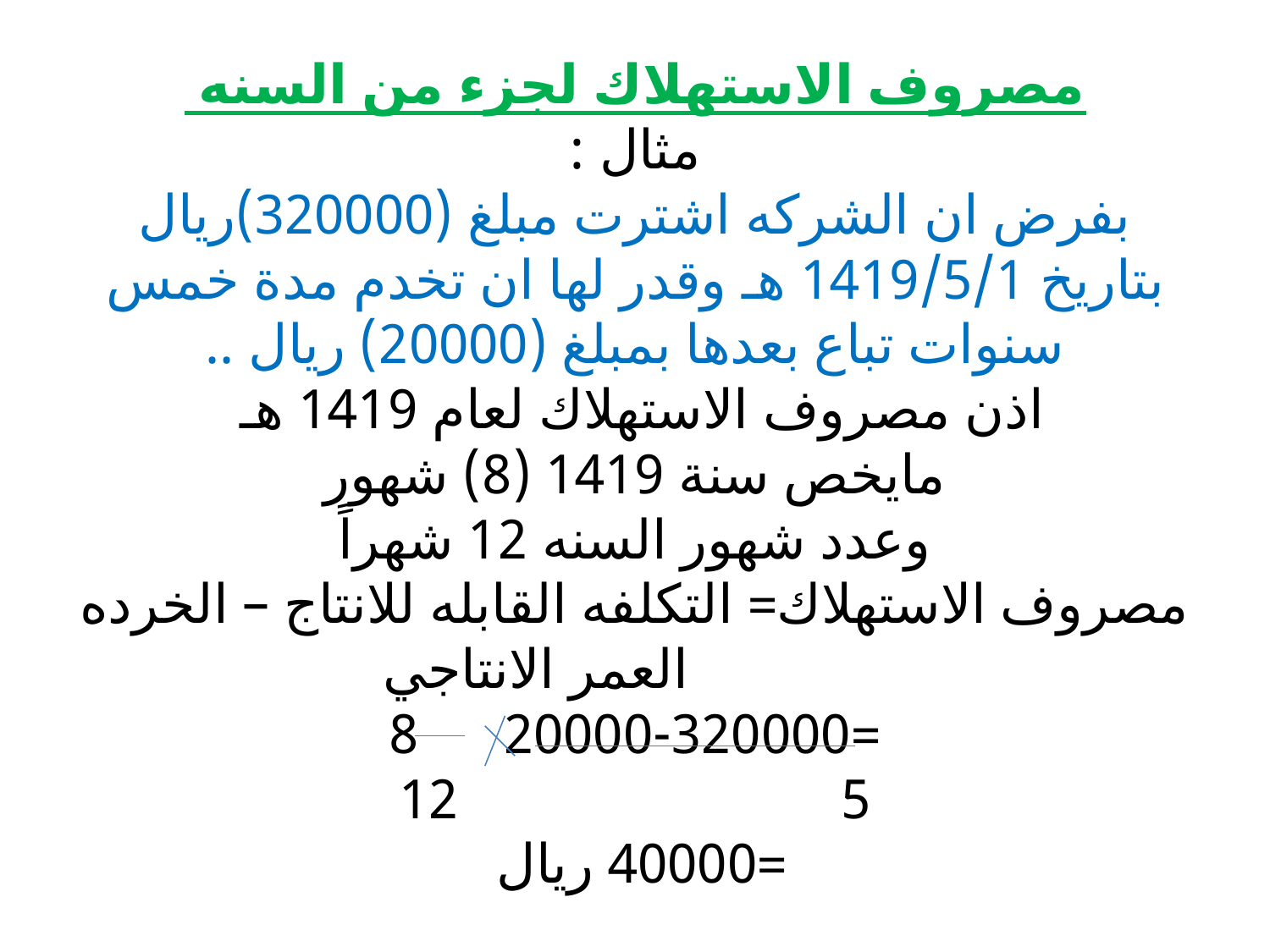

# مصروف الاستهلاك لجزء من السنه مثال : بفرض ان الشركه اشترت مبلغ (320000)ريال بتاريخ 1419/5/1 هـ وقدر لها ان تخدم مدة خمس سنوات تباع بعدها بمبلغ (20000) ريال .. اذن مصروف الاستهلاك لعام 1419 هـ مايخص سنة 1419 (8) شهور وعدد شهور السنه 12 شهراً مصروف الاستهلاك= التكلفه القابله للانتاج – الخرده العمر الانتاجي =320000-20000      8 5                           12 =40000 ريال